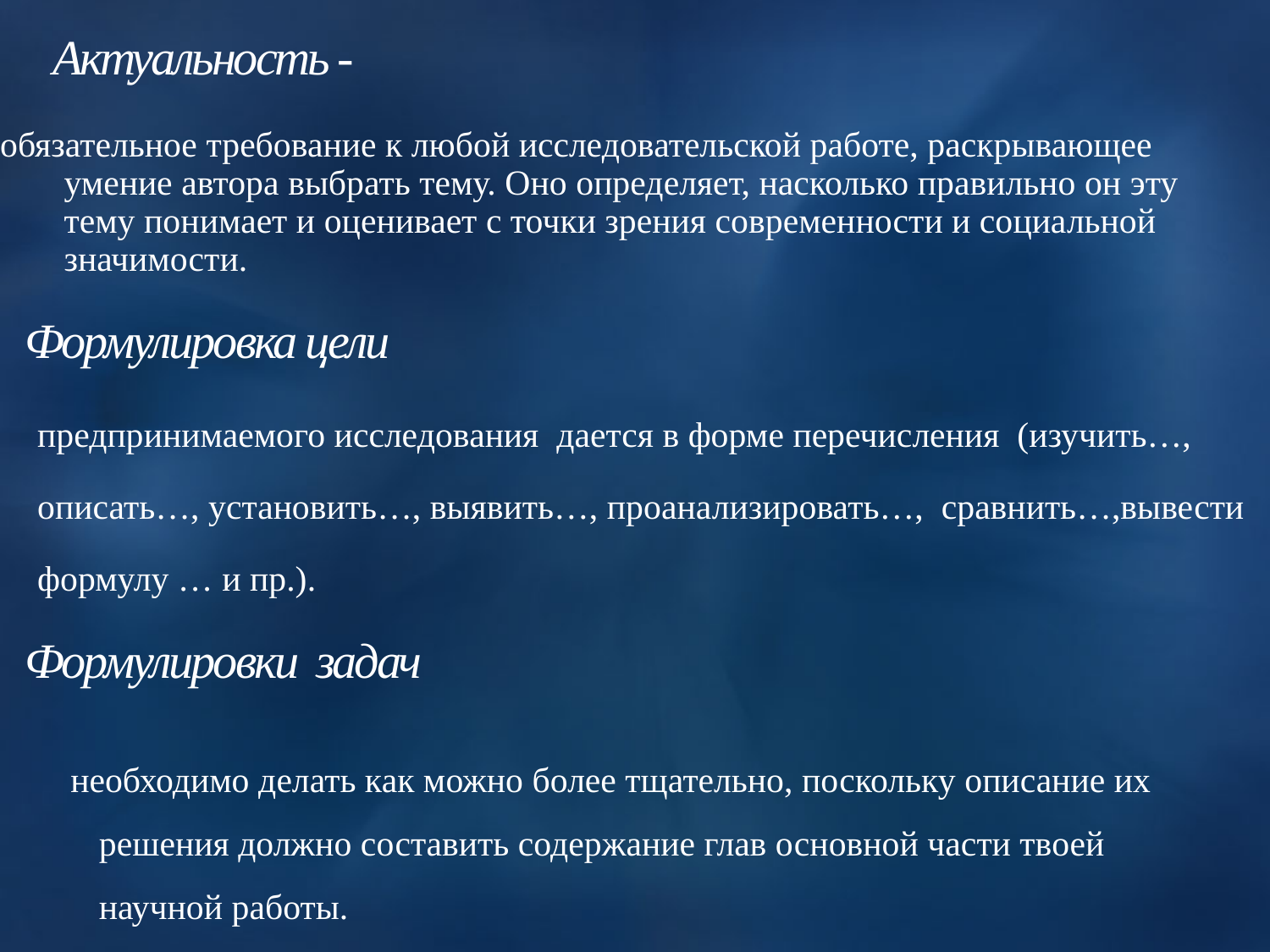

# Актуальность -
обязательное требование к любой исследовательской работе, раскрывающее умение автора выбрать тему. Оно определяет, насколько правильно он эту тему понимает и оценивает с точки зрения современности и социальной значимости.
Формулировка цели
предпринимаемого исследования  дается в форме перечисления  (изучить…, описать…, установить…, выявить…, проанализировать…,  сравнить…,вывести формулу … и пр.).
Формулировки  задач
    необходимо делать как можно более тщательно, поскольку описание их решения должно составить содержание глав основной части твоей научной работы.